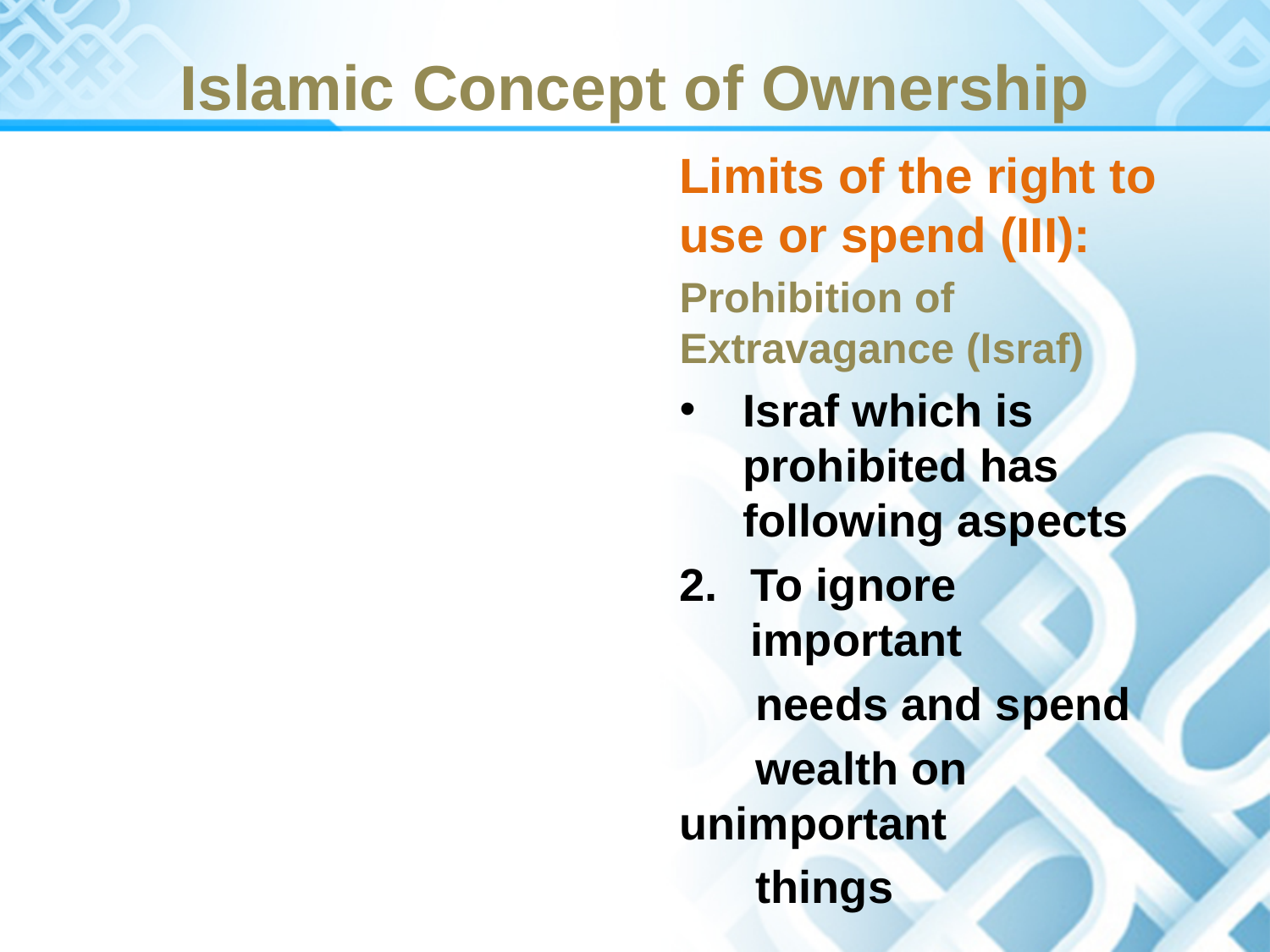

Islamic Concept of Ownership
Limits of the right to use or spend (III):
Prohibition of Extravagance (Israf)
Israf which is prohibited has following aspects
To ignore important
      needs and spend
      wealth on unimportant
      things